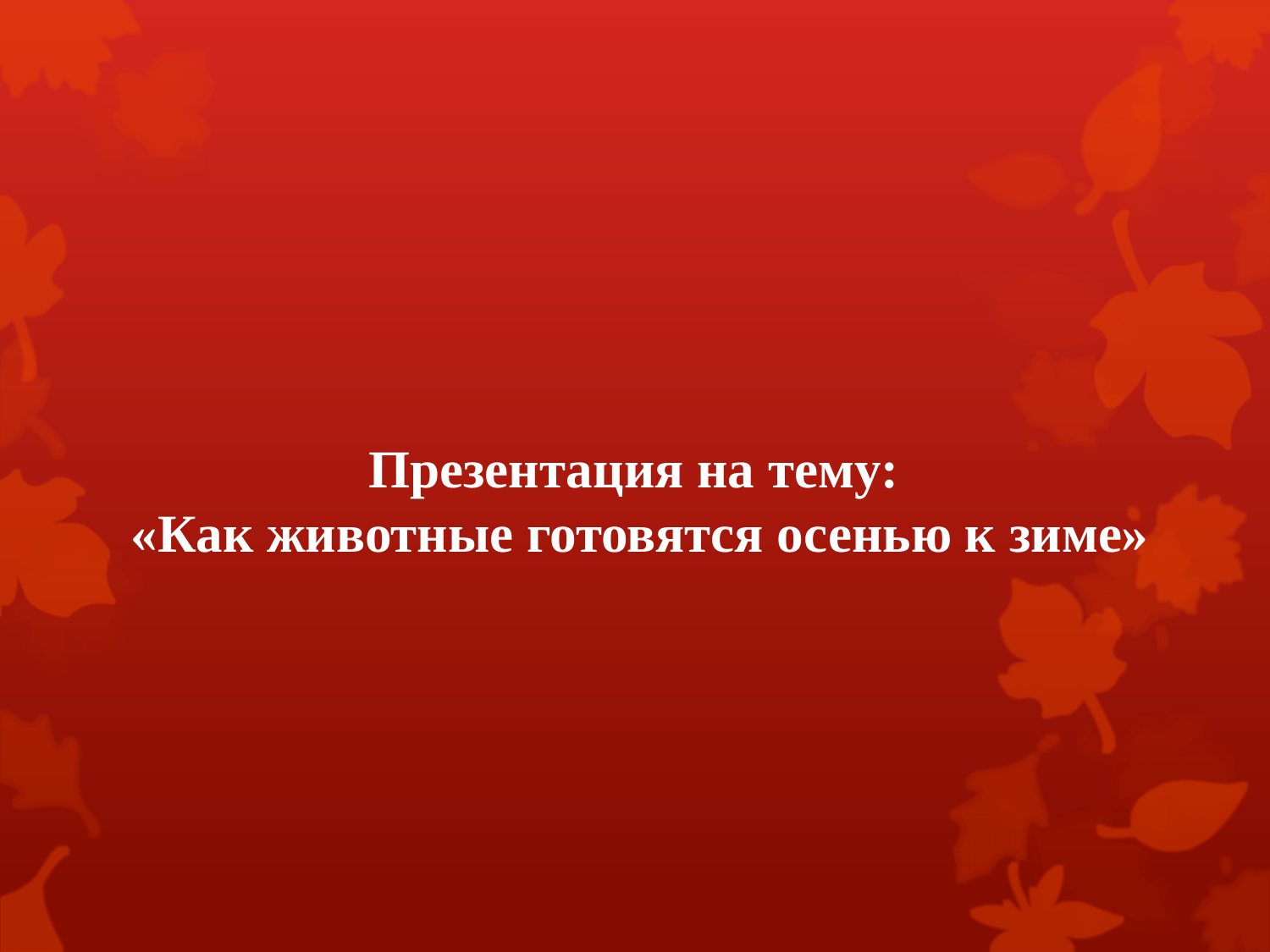

# Презентация на тему: «Как животные готовятся осенью к зиме»